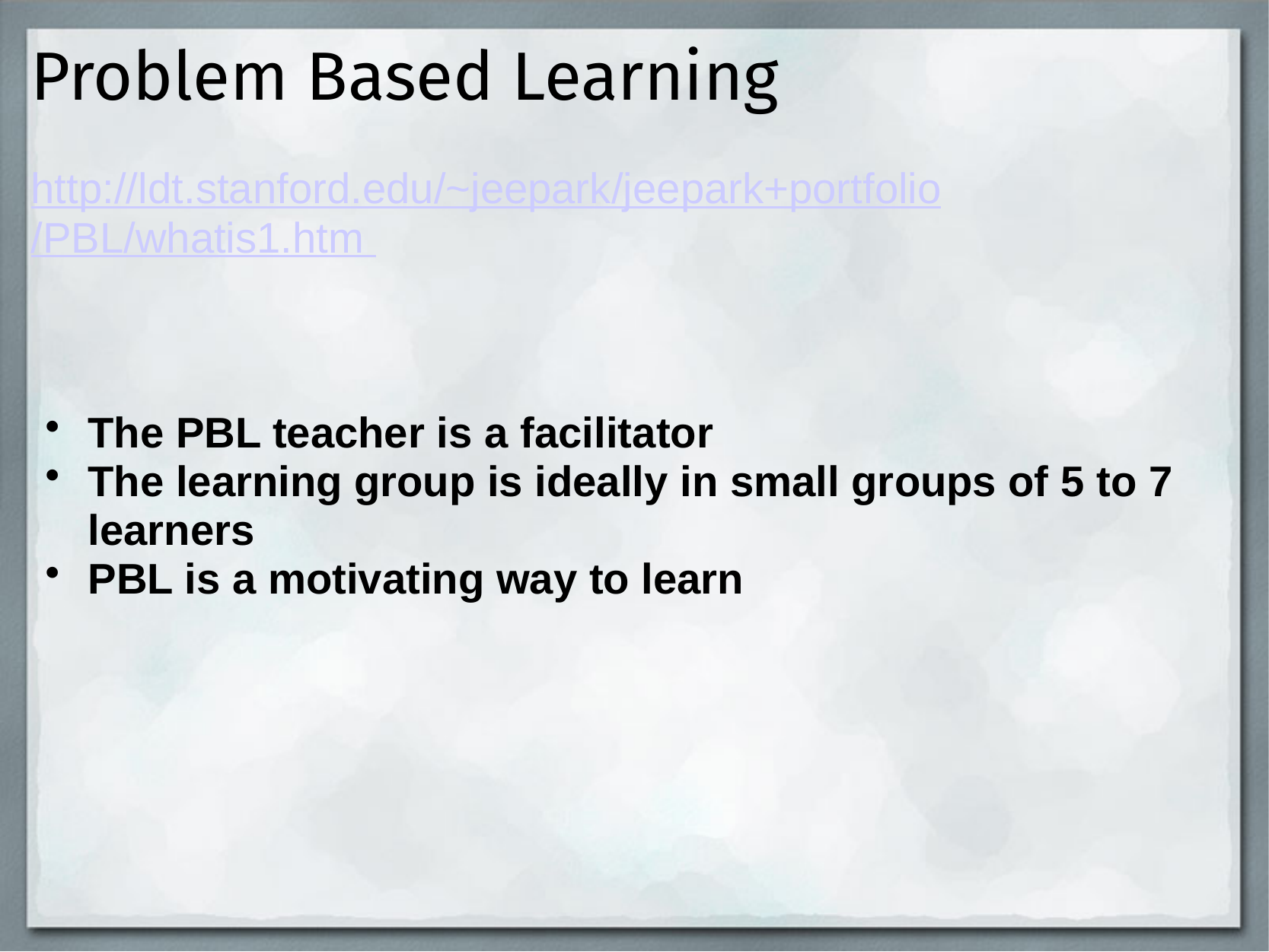

# Problem Based Learning
http://ldt.stanford.edu/~jeepark/jeepark+portfolio/PBL/whatis1.htm

The PBL teacher is a facilitator
The learning group is ideally in small groups of 5 to 7 learners
PBL is a motivating way to learn